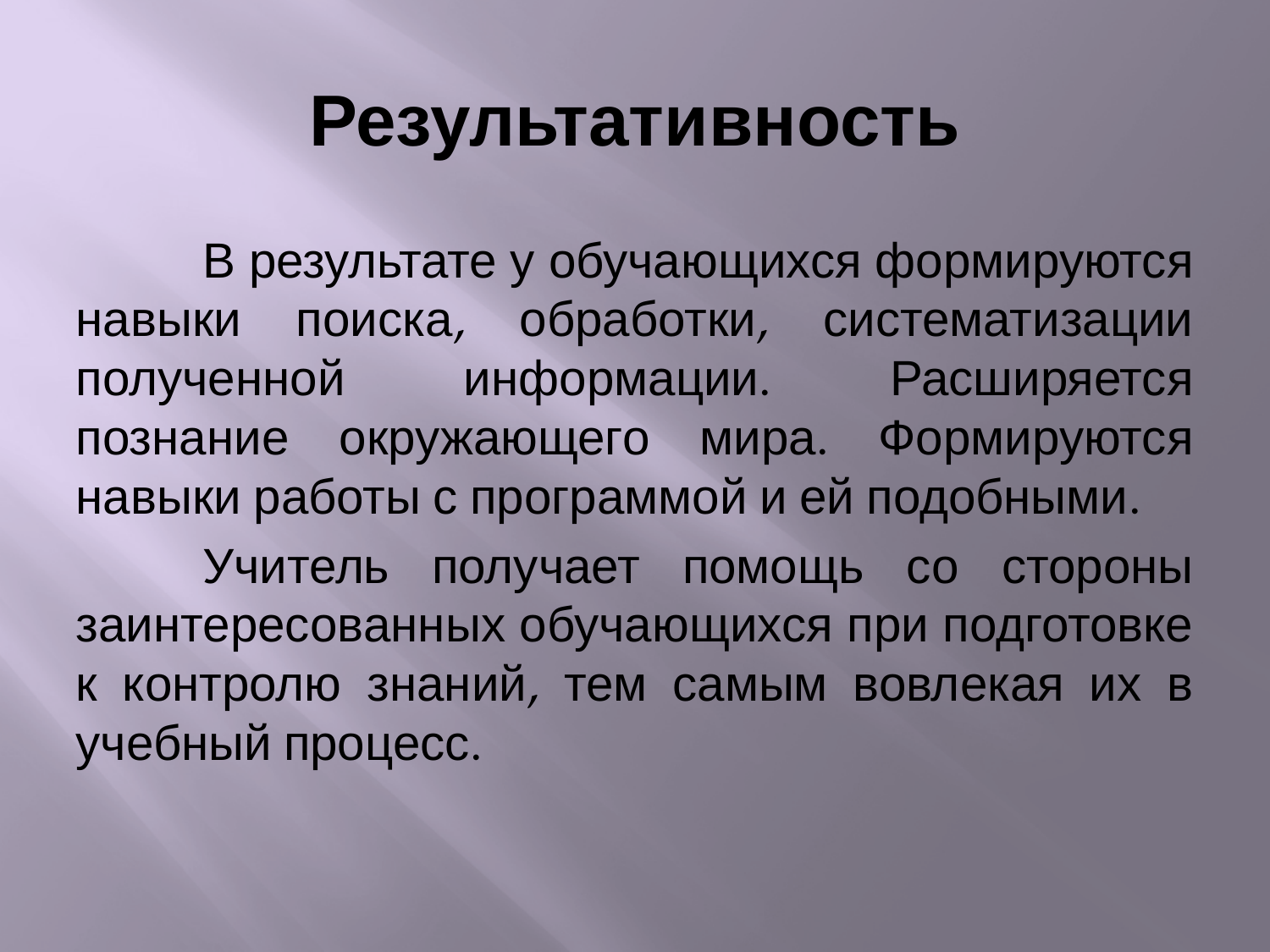

# Результативность
	В результате у обучающихся формируются навыки поиска, обработки, систематизации полученной информации. Расширяется познание окружающего мира. Формируются навыки работы с программой и ей подобными.
	Учитель получает помощь со стороны заинтересованных обучающихся при подготовке к контролю знаний, тем самым вовлекая их в учебный процесс.